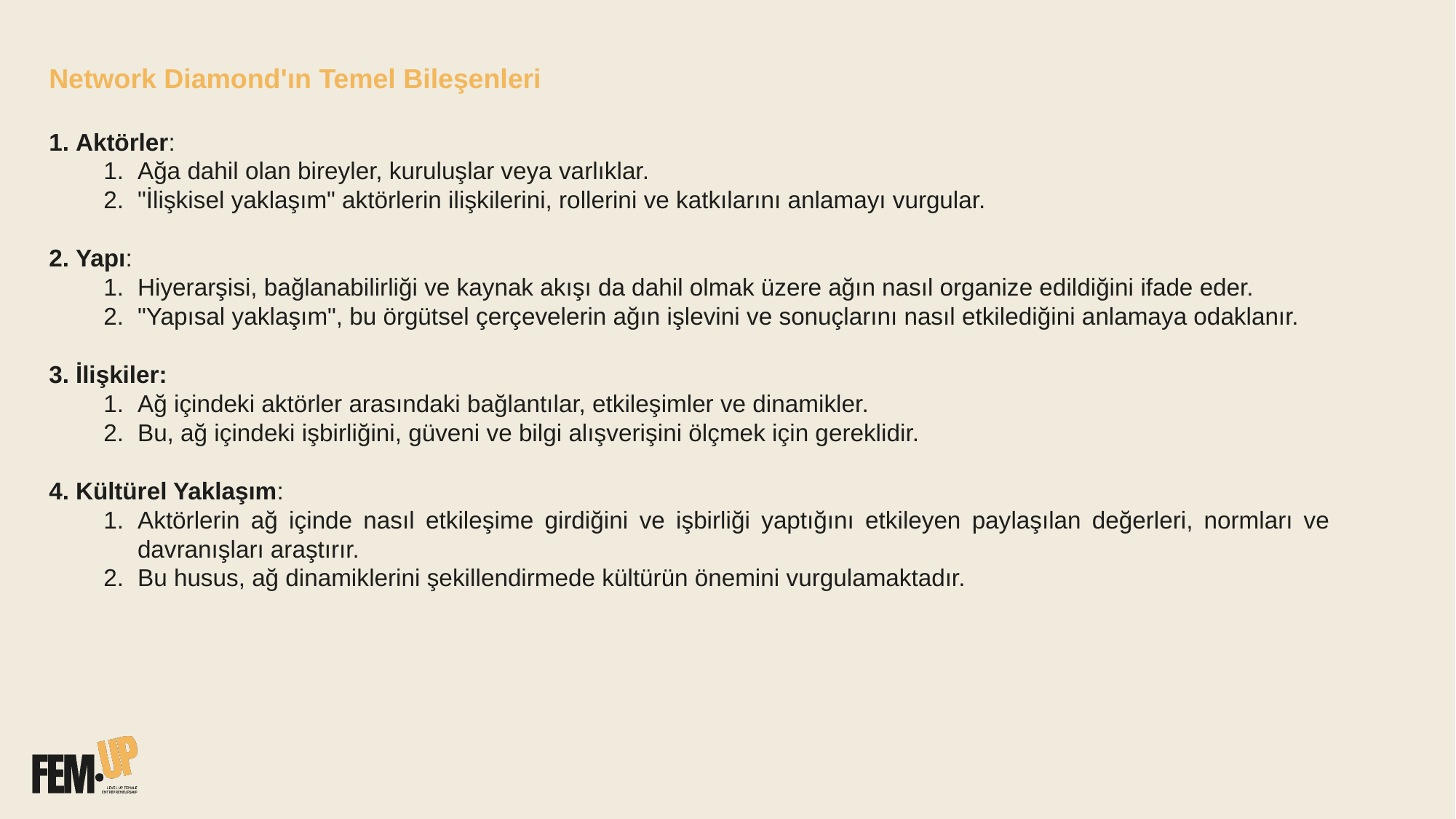

Network Diamond'ın Temel Bileşenleri

 Aktörler:
Ağa dahil olan bireyler, kuruluşlar veya varlıklar.
"İlişkisel yaklaşım" aktörlerin ilişkilerini, rollerini ve katkılarını anlamayı vurgular.

 Yapı:
Hiyerarşisi, bağlanabilirliği ve kaynak akışı da dahil olmak üzere ağın nasıl organize edildiğini ifade eder.
"Yapısal yaklaşım", bu örgütsel çerçevelerin ağın işlevini ve sonuçlarını nasıl etkilediğini anlamaya odaklanır.

 İlişkiler:
Ağ içindeki aktörler arasındaki bağlantılar, etkileşimler ve dinamikler.
Bu, ağ içindeki işbirliğini, güveni ve bilgi alışverişini ölçmek için gereklidir.

 Kültürel Yaklaşım:
Aktörlerin ağ içinde nasıl etkileşime girdiğini ve işbirliği yaptığını etkileyen paylaşılan değerleri, normları ve davranışları araştırır.
Bu husus, ağ dinamiklerini şekillendirmede kültürün önemini vurgulamaktadır.